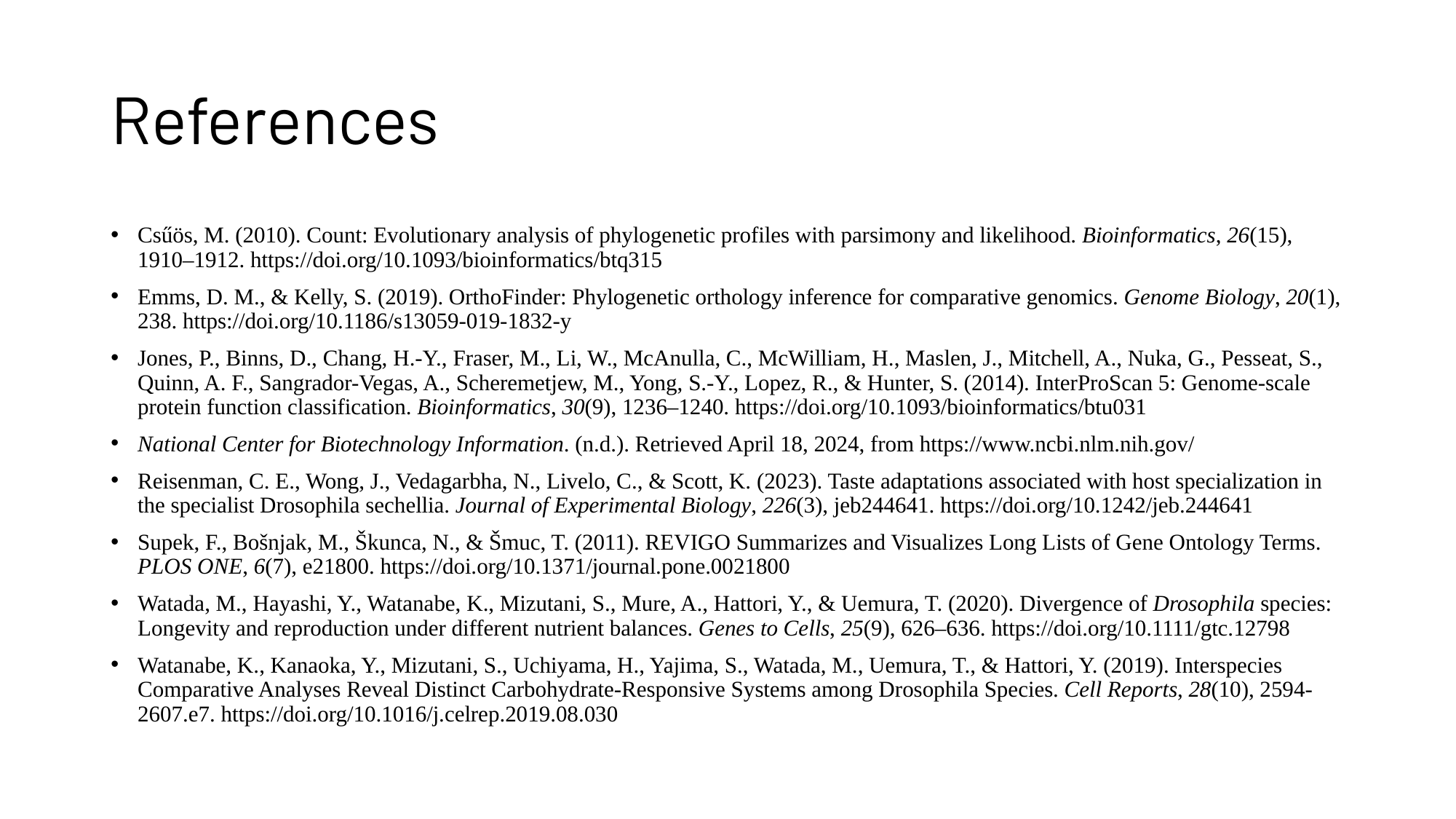

# References
Csűös, M. (2010). Count: Evolutionary analysis of phylogenetic profiles with parsimony and likelihood. Bioinformatics, 26(15), 1910–1912. https://doi.org/10.1093/bioinformatics/btq315
Emms, D. M., & Kelly, S. (2019). OrthoFinder: Phylogenetic orthology inference for comparative genomics. Genome Biology, 20(1), 238. https://doi.org/10.1186/s13059-019-1832-y
Jones, P., Binns, D., Chang, H.-Y., Fraser, M., Li, W., McAnulla, C., McWilliam, H., Maslen, J., Mitchell, A., Nuka, G., Pesseat, S., Quinn, A. F., Sangrador-Vegas, A., Scheremetjew, M., Yong, S.-Y., Lopez, R., & Hunter, S. (2014). InterProScan 5: Genome-scale protein function classification. Bioinformatics, 30(9), 1236–1240. https://doi.org/10.1093/bioinformatics/btu031
National Center for Biotechnology Information. (n.d.). Retrieved April 18, 2024, from https://www.ncbi.nlm.nih.gov/
Reisenman, C. E., Wong, J., Vedagarbha, N., Livelo, C., & Scott, K. (2023). Taste adaptations associated with host specialization in the specialist Drosophila sechellia. Journal of Experimental Biology, 226(3), jeb244641. https://doi.org/10.1242/jeb.244641
Supek, F., Bošnjak, M., Škunca, N., & Šmuc, T. (2011). REVIGO Summarizes and Visualizes Long Lists of Gene Ontology Terms. PLOS ONE, 6(7), e21800. https://doi.org/10.1371/journal.pone.0021800
Watada, M., Hayashi, Y., Watanabe, K., Mizutani, S., Mure, A., Hattori, Y., & Uemura, T. (2020). Divergence of Drosophila species: Longevity and reproduction under different nutrient balances. Genes to Cells, 25(9), 626–636. https://doi.org/10.1111/gtc.12798
Watanabe, K., Kanaoka, Y., Mizutani, S., Uchiyama, H., Yajima, S., Watada, M., Uemura, T., & Hattori, Y. (2019). Interspecies Comparative Analyses Reveal Distinct Carbohydrate-Responsive Systems among Drosophila Species. Cell Reports, 28(10), 2594-2607.e7. https://doi.org/10.1016/j.celrep.2019.08.030